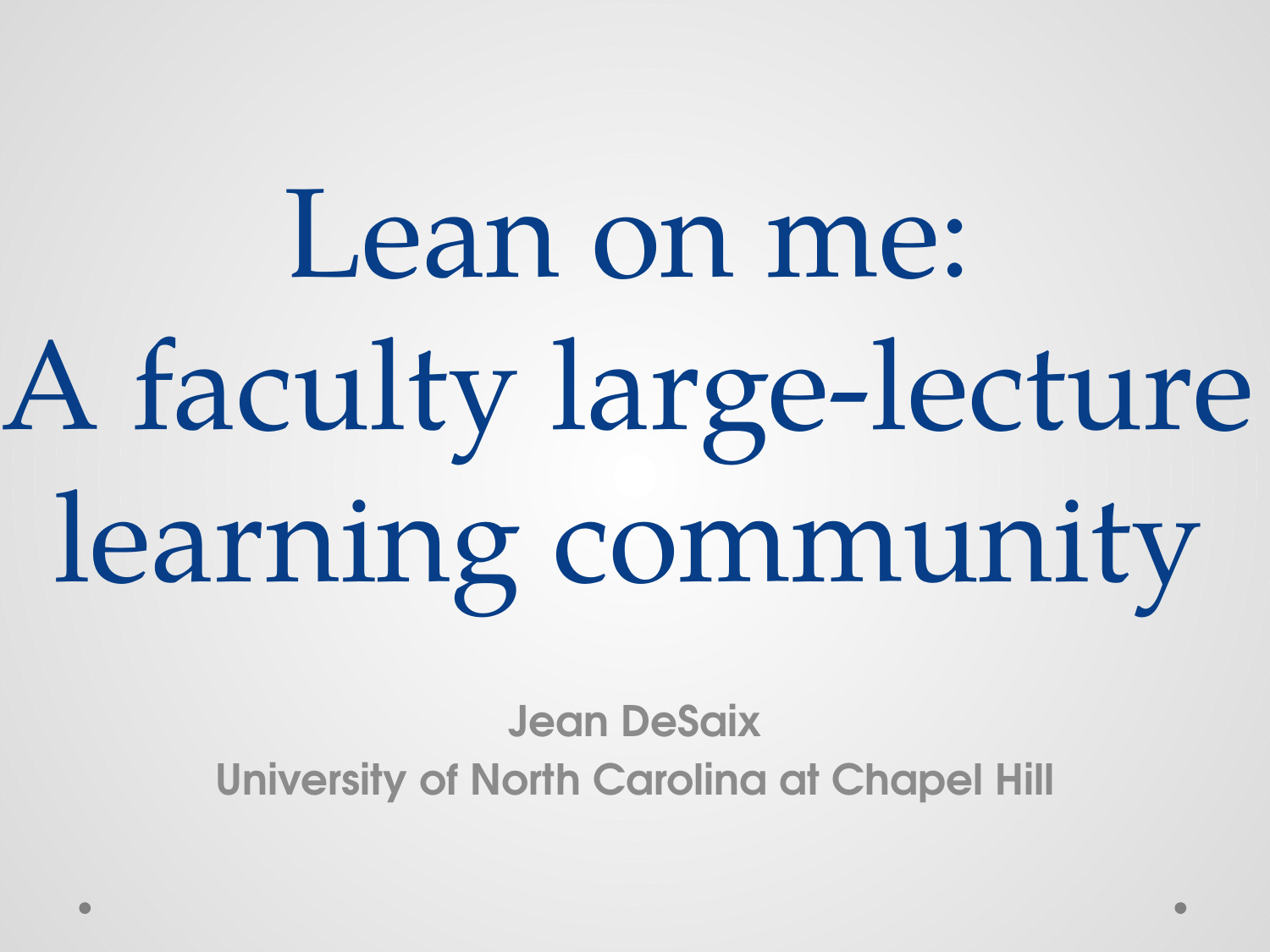

# Lean on me: A faculty large-lecture learning community
Jean DeSaix
University of North Carolina at Chapel Hill